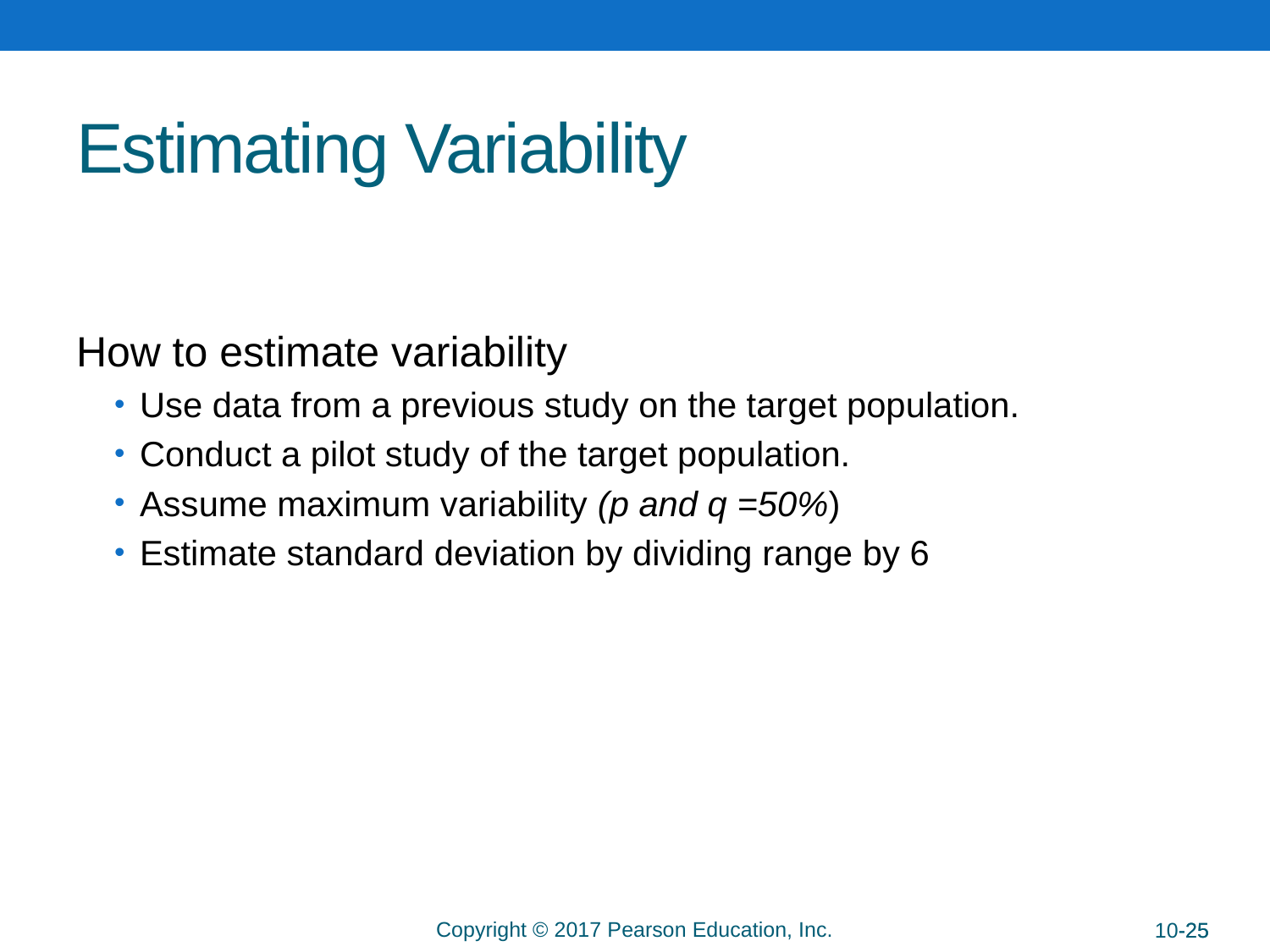

# Estimating Variability
How to estimate variability
Use data from a previous study on the target population.
Conduct a pilot study of the target population.
Assume maximum variability (p and q =50%)
Estimate standard deviation by dividing range by 6